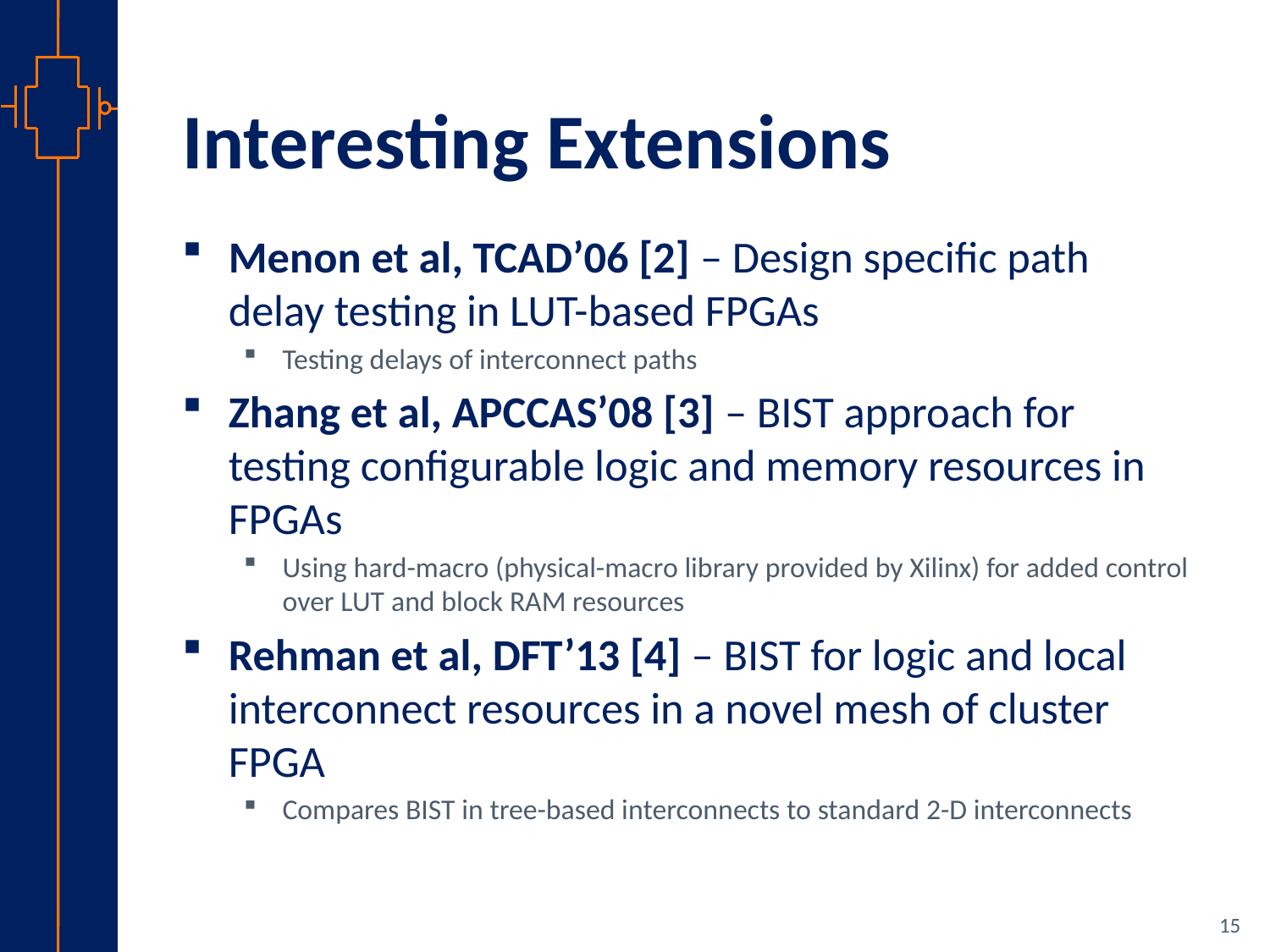

# Interesting Extensions
Menon et al, TCAD’06 [2] – Design specific path delay testing in LUT-based FPGAs
Testing delays of interconnect paths
Zhang et al, APCCAS’08 [3] – BIST approach for testing configurable logic and memory resources in FPGAs
Using hard-macro (physical-macro library provided by Xilinx) for added control over LUT and block RAM resources
Rehman et al, DFT’13 [4] – BIST for logic and local interconnect resources in a novel mesh of cluster FPGA
Compares BIST in tree-based interconnects to standard 2-D interconnects

15